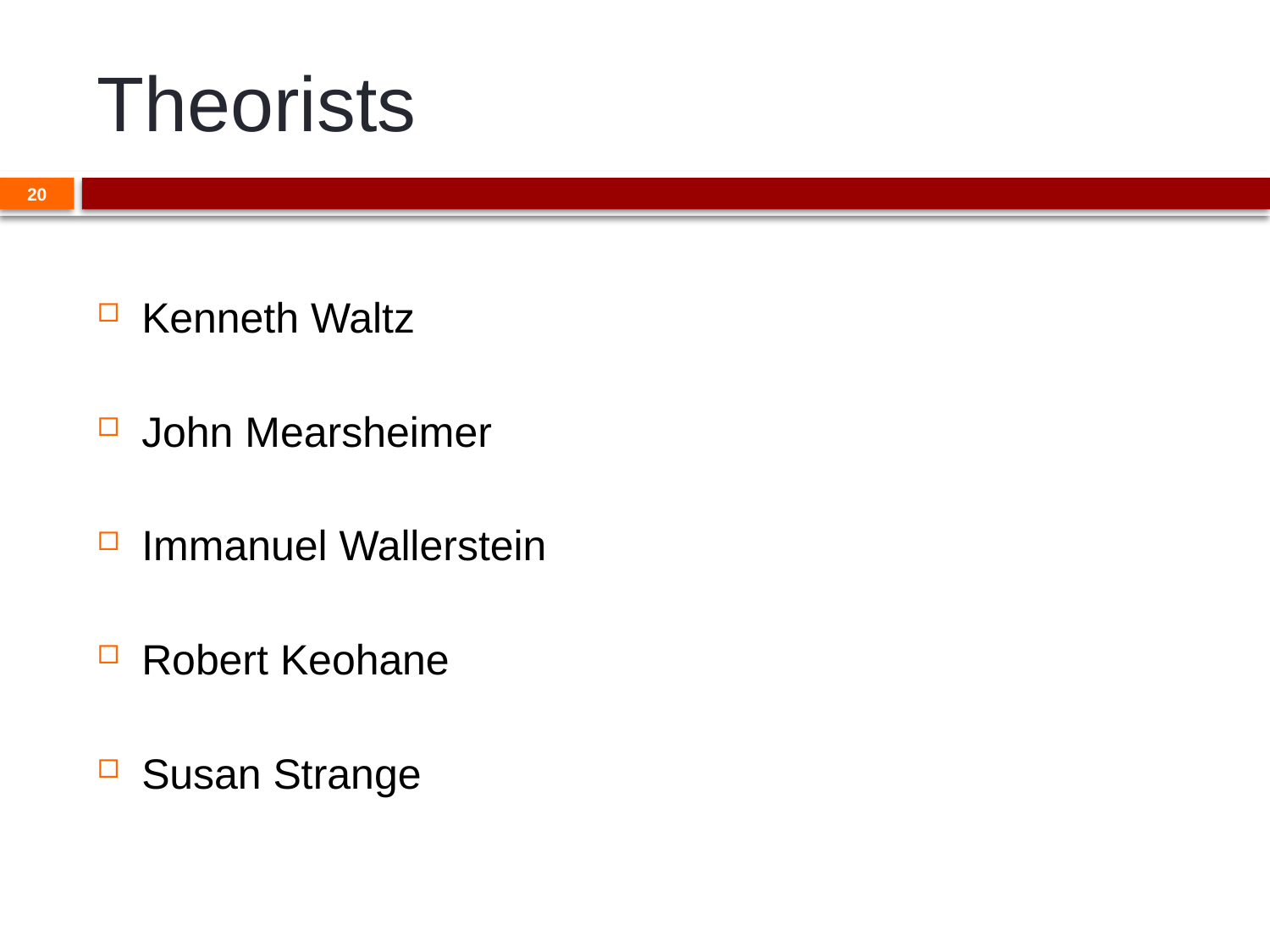

# Theorists
20
Kenneth Waltz
John Mearsheimer
Immanuel Wallerstein
Robert Keohane
Susan Strange